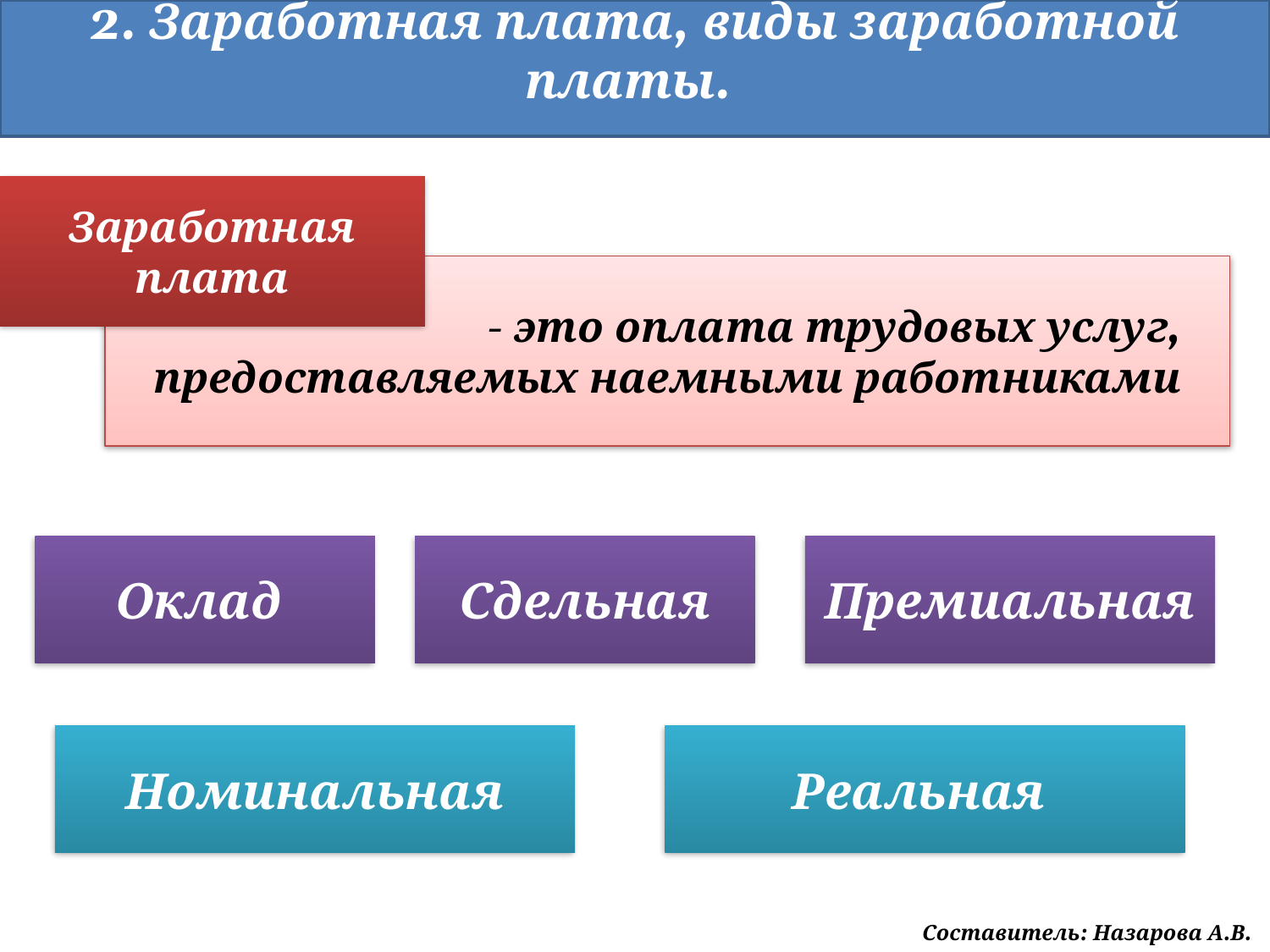

2. Заработная плата, виды заработной платы.

Заработная плата
                               - это оплата трудовых услуг, предоставляемых наемными работниками
Оклад
Сдельная
Премиальная
Номинальная
Реальная
Составитель: Назарова А.В.